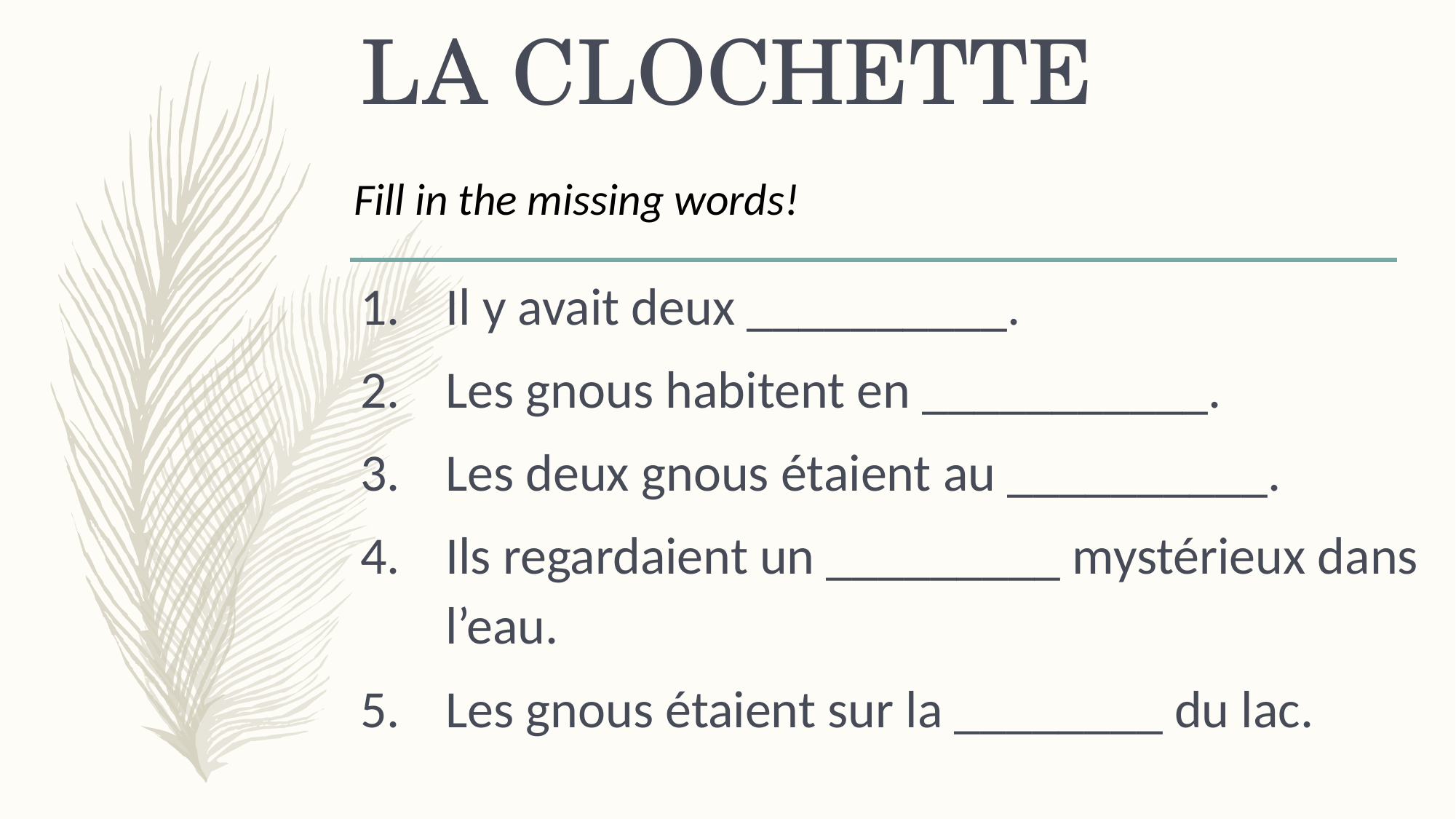

# la CLOCHETTE
Fill in the missing words!
Il y avait deux __________.
Les gnous habitent en ___________.
Les deux gnous étaient au __________.
Ils regardaient un _________ mystérieux dans l’eau.
Les gnous étaient sur la ________ du lac.